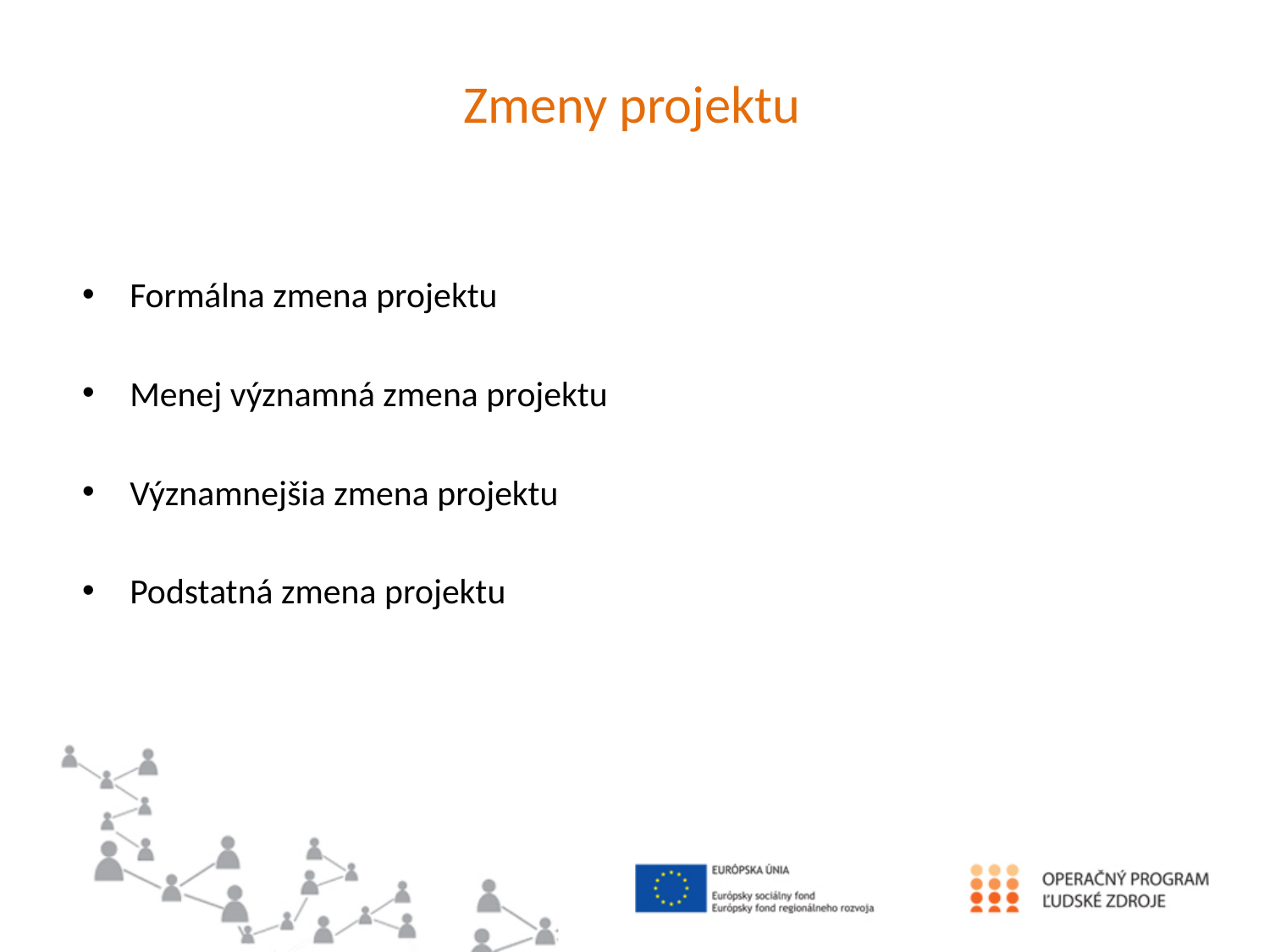

# Zmeny projektu
Formálna zmena projektu

Menej významná zmena projektu

Významnejšia zmena projektu

Podstatná zmena projektu